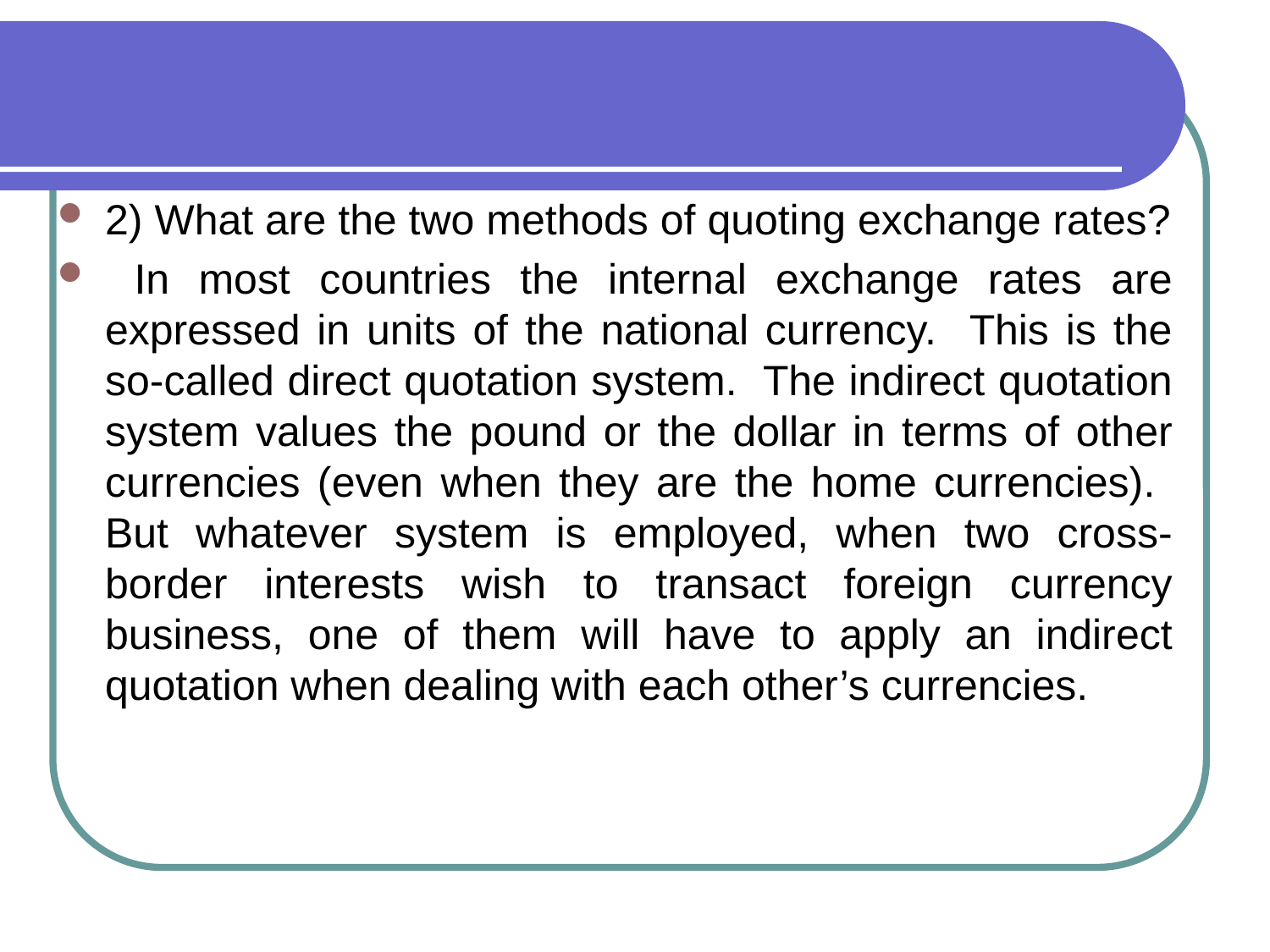

#
2) What are the two methods of quoting exchange rates?
 In most countries the internal exchange rates are expressed in units of the national currency.  This is the so-called direct quotation system.  The indirect quotation system values the pound or the dollar in terms of other currencies (even when they are the home currencies).  But whatever system is employed, when two cross-border interests wish to transact foreign currency business, one of them will have to apply an indirect quotation when dealing with each other’s currencies.